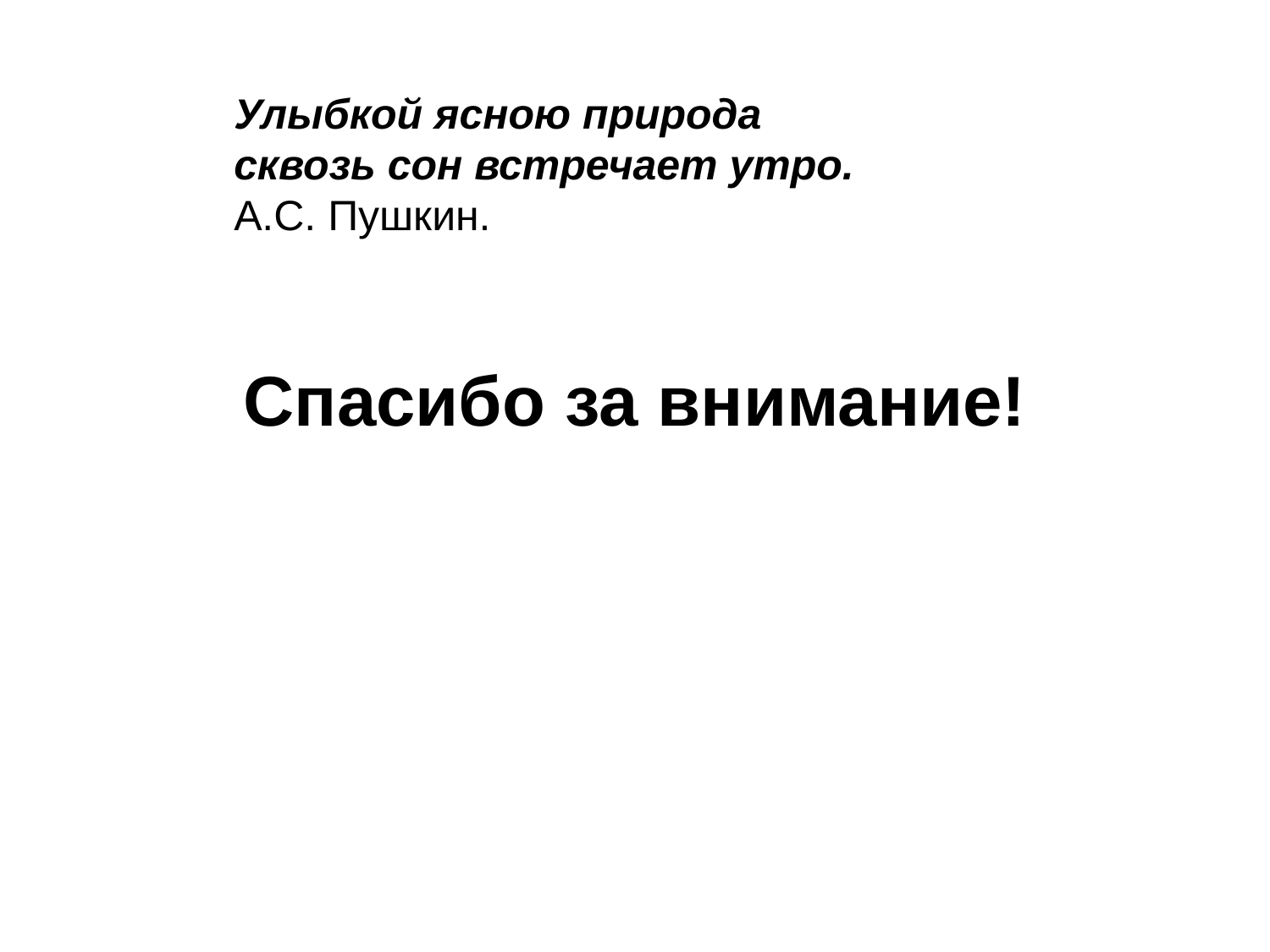

Улыбкой ясною природа
сквозь сон встречает утро.
А.С. Пушкин.
# Спасибо за внимание!